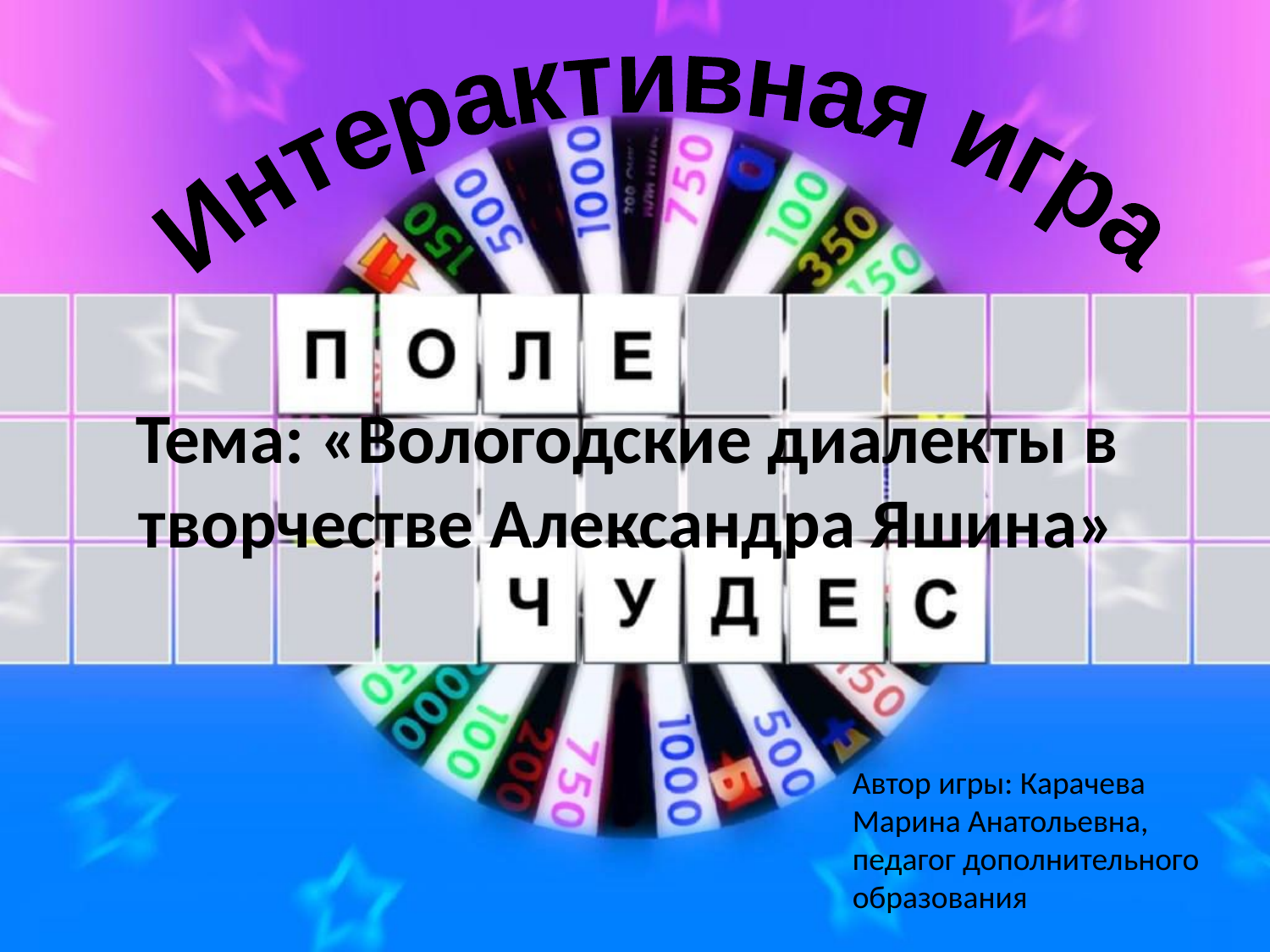

Интерактивная игра
# Тема: «Вологодские диалекты в творчестве Александра Яшина»

Автор игры: Карачева Марина Анатольевна,
педагог дополнительного образования
Автор игры: Карачева Марина Анатольевна, педагог дополнительного образования